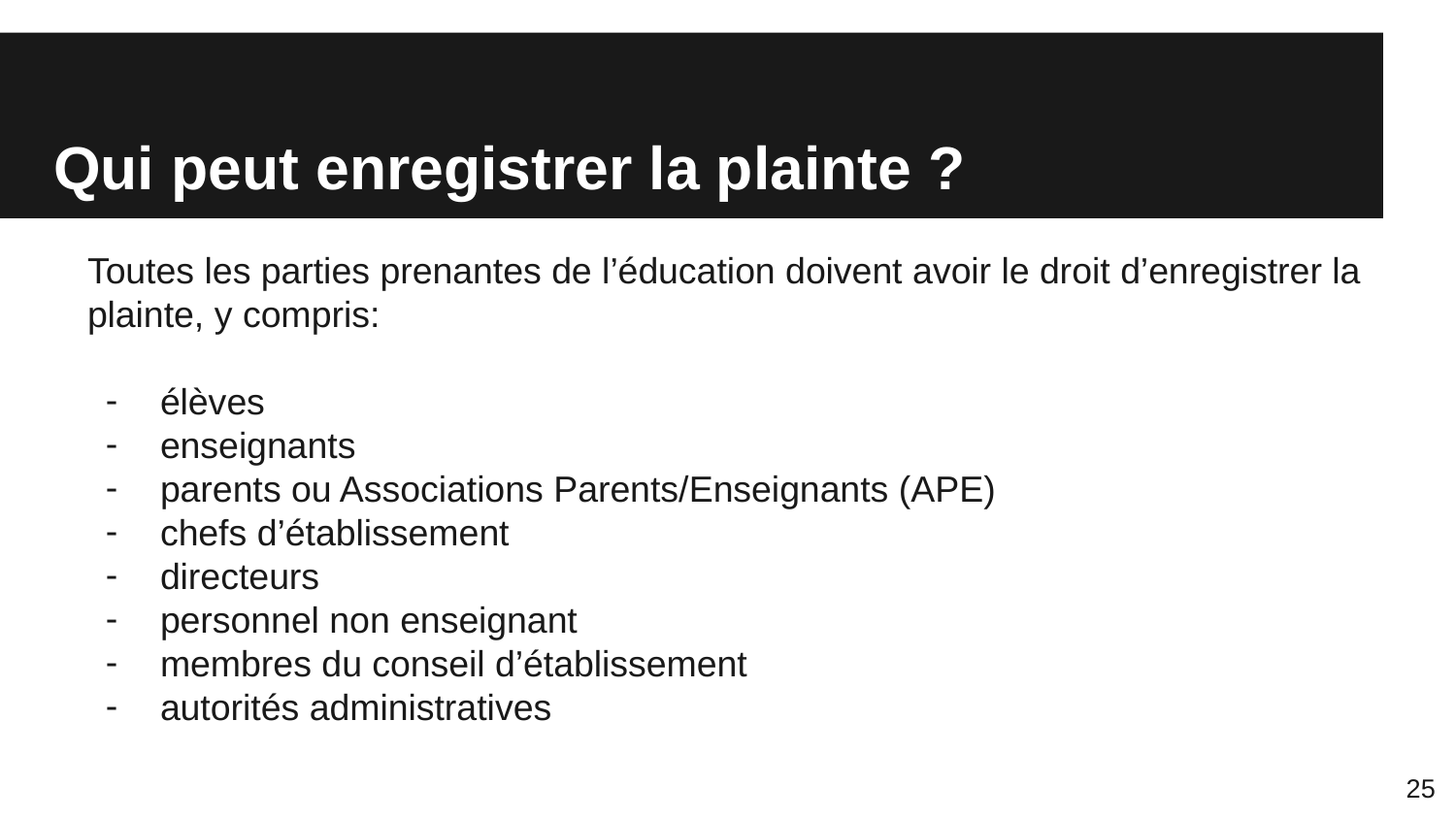

# Qui peut enregistrer la plainte ?
Toutes les parties prenantes de l’éducation doivent avoir le droit d’enregistrer la plainte, y compris:

élèves
enseignants
parents ou Associations Parents/Enseignants (APE)
chefs d’établissement
directeurs
personnel non enseignant
membres du conseil d’établissement
autorités administratives
25